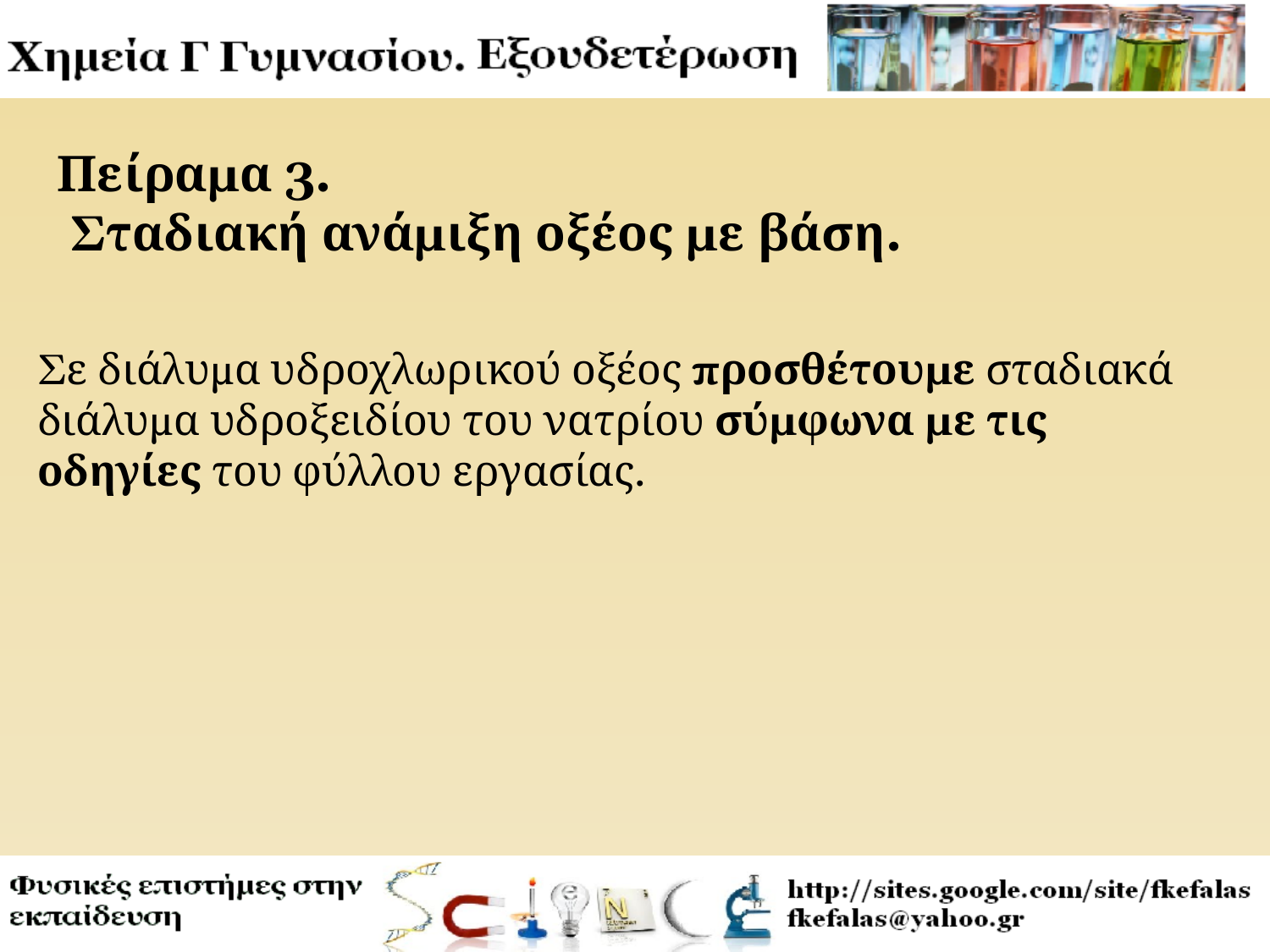

Πείραμα 3.
 Σταδιακή ανάμιξη οξέος με βάση.
Σε διάλυμα υδροχλωρικού οξέος προσθέτουμε σταδιακά διάλυμα υδροξειδίου του νατρίου σύμφωνα με τις οδηγίες του φύλλου εργασίας.